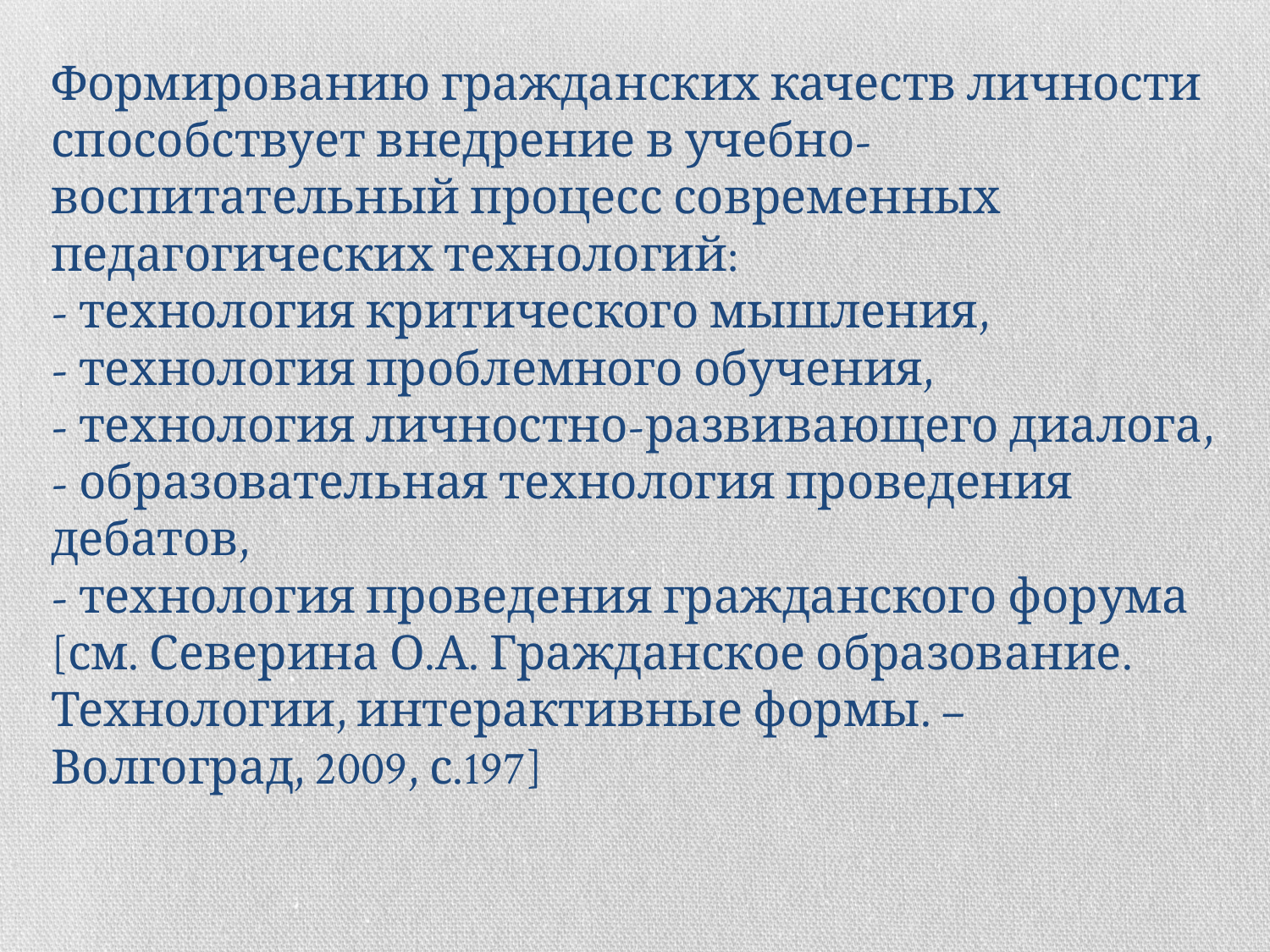

# Формированию гражданских качеств личности способствует внедрение в учебно-воспитательный процесс современных педагогических технологий: - технология критического мышления, - технология проблемного обучения, - технология личностно-развивающего диалога, - образовательная технология проведения дебатов, - технология проведения гражданского форума [см. Северина О.А. Гражданское образование. Технологии, интерактивные формы. – Волгоград, 2009, с.197]